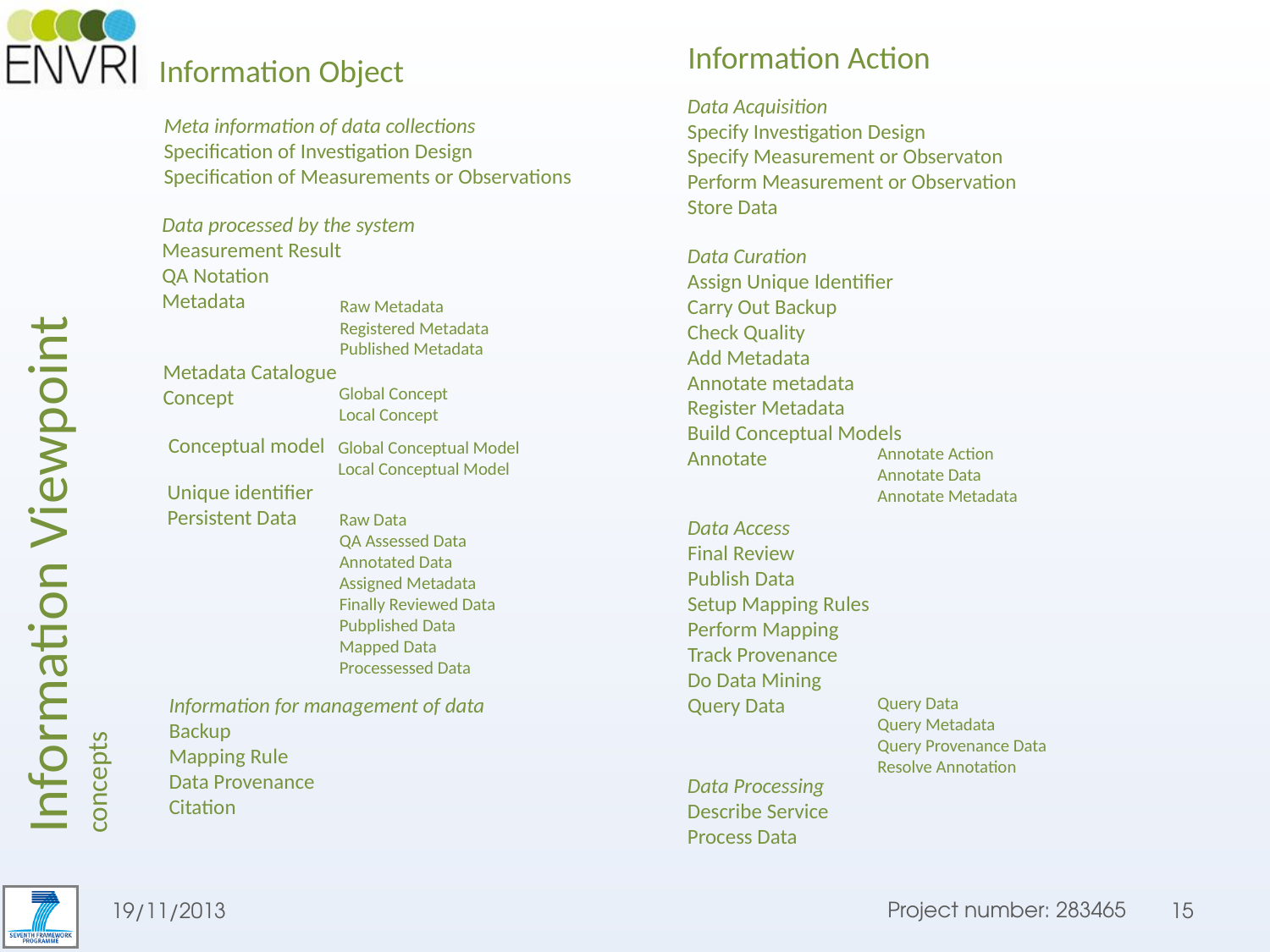

Information Action
Information Object
Data Acquisition
Specify Investigation Design
Specify Measurement or Observaton
Perform Measurement or Observation
Store Data
Data Curation
Assign Unique Identifier
Carry Out Backup
Check Quality
Add Metadata
Annotate metadata
Register Metadata
Build Conceptual Models
Annotate

Annotate Action
Annotate Data
Annotate Metadata
Data Access
Final Review
Publish Data
Setup Mapping Rules
Perform Mapping
Track Provenance
Do Data Mining
Query Data
Query Data
Query Metadata
Query Provenance Data
Resolve Annotation
Data Processing
Describe Service
Process Data
Meta information of data collections
Specification of Investigation Design
Specification of Measurements or Observations
Data processed by the system
Measurement Result
QA Notation
Metadata

Raw Metadata
Registered Metadata
Published Metadata
Metadata Catalogue
Concept
Global Concept
Local Concept
Conceptual model
Global Conceptual Model
Local Conceptual Model
Unique identifier
Persistent Data
Raw Data
QA Assessed Data
Annotated Data
Assigned Metadata
Finally Reviewed Data
Pubplished Data
Mapped Data
Processessed Data
Information for management of data
Backup
Mapping Rule
Data Provenance
Citation
Information Viewpoint
concepts
19/11/2013
15